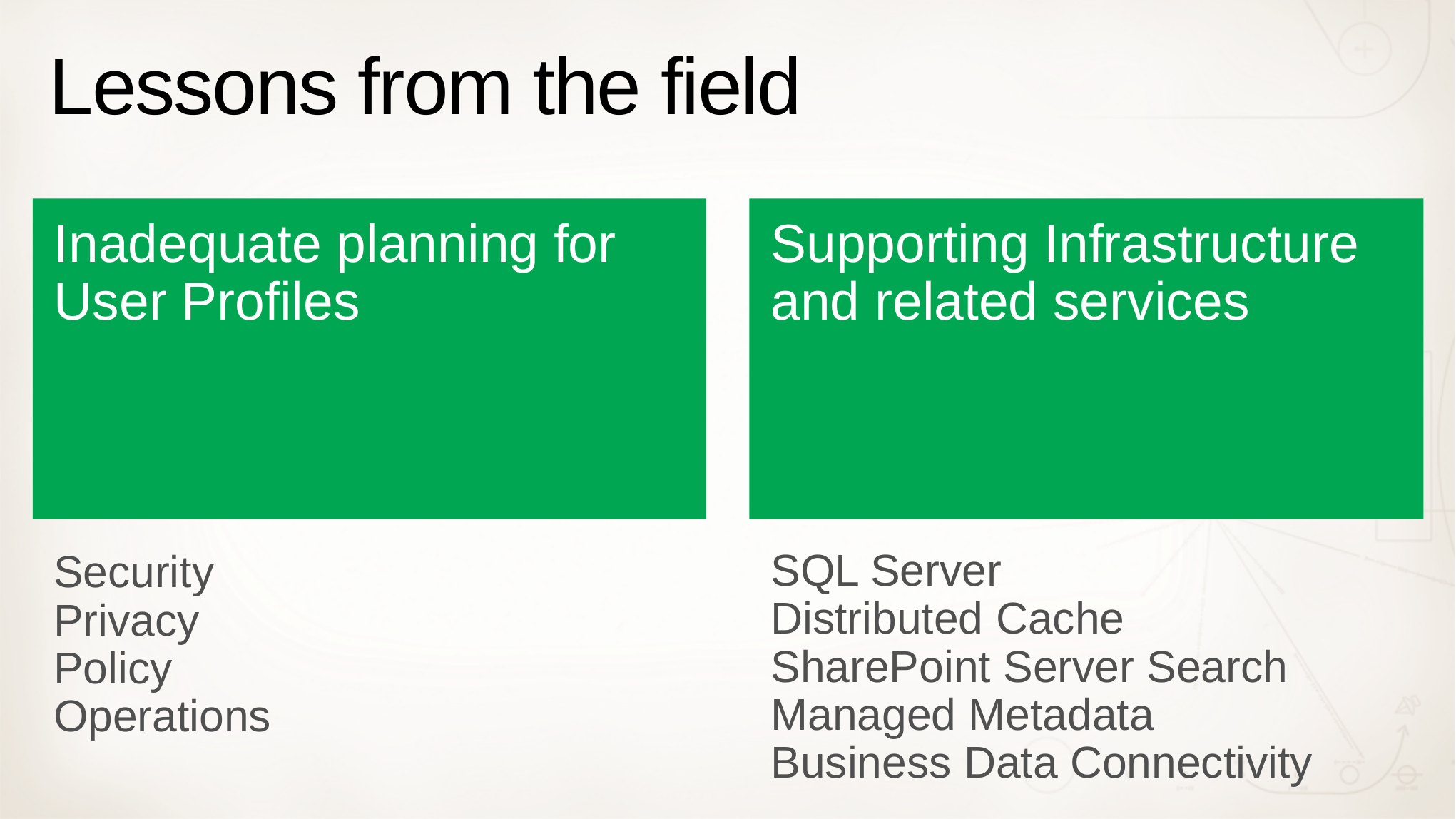

# Lessons from the field
Inadequate planning for User Profiles
Supporting Infrastructure and related services
SQL Server
Distributed Cache
SharePoint Server Search
Managed Metadata
Business Data Connectivity
Security
Privacy
Policy
Operations